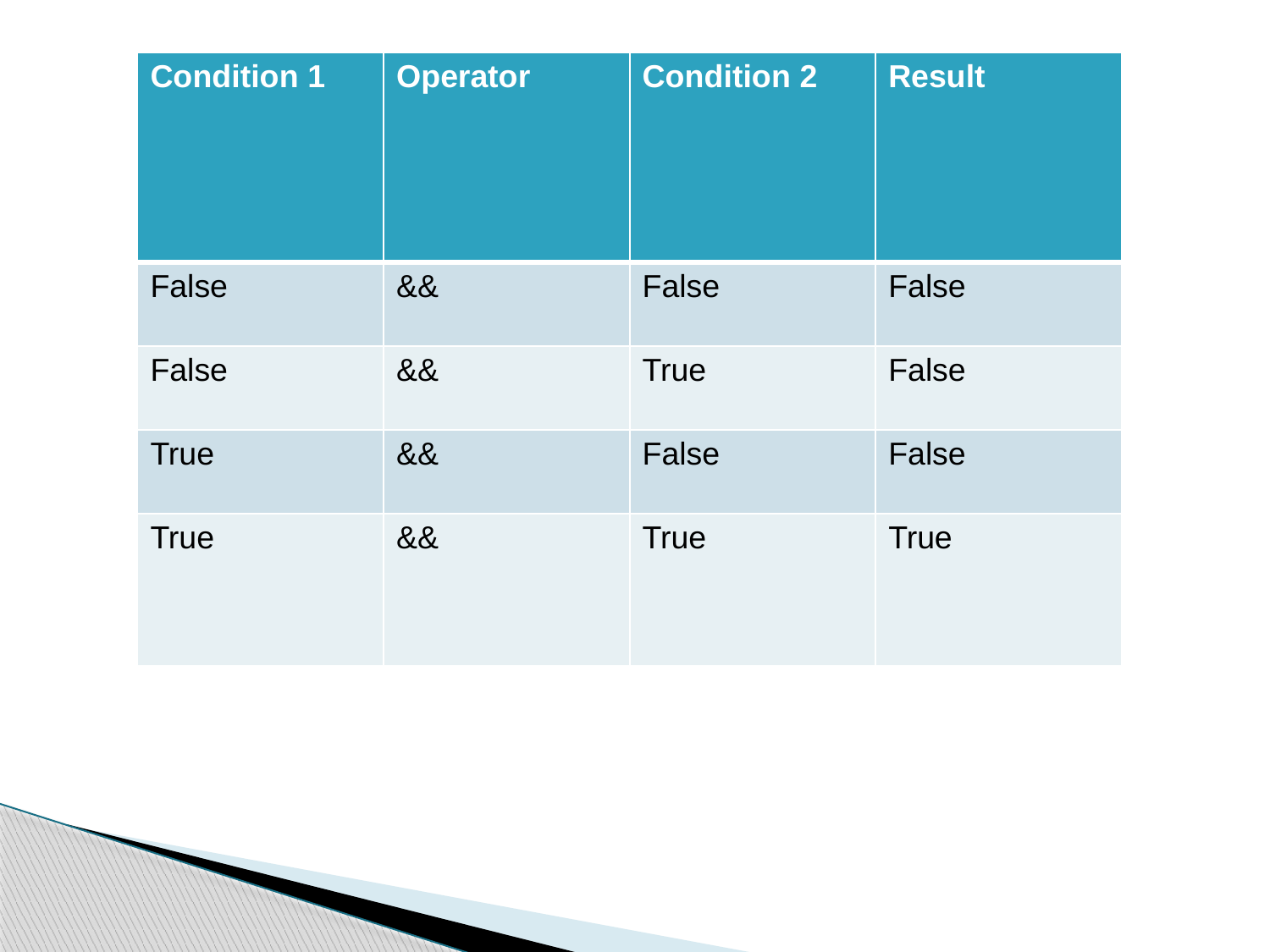

| Condition 1 | Operator | Condition 2 | Result |
| --- | --- | --- | --- |
| False | && | False | False |
| False | && | True | False |
| True | && | False | False |
| True | && | True | True |